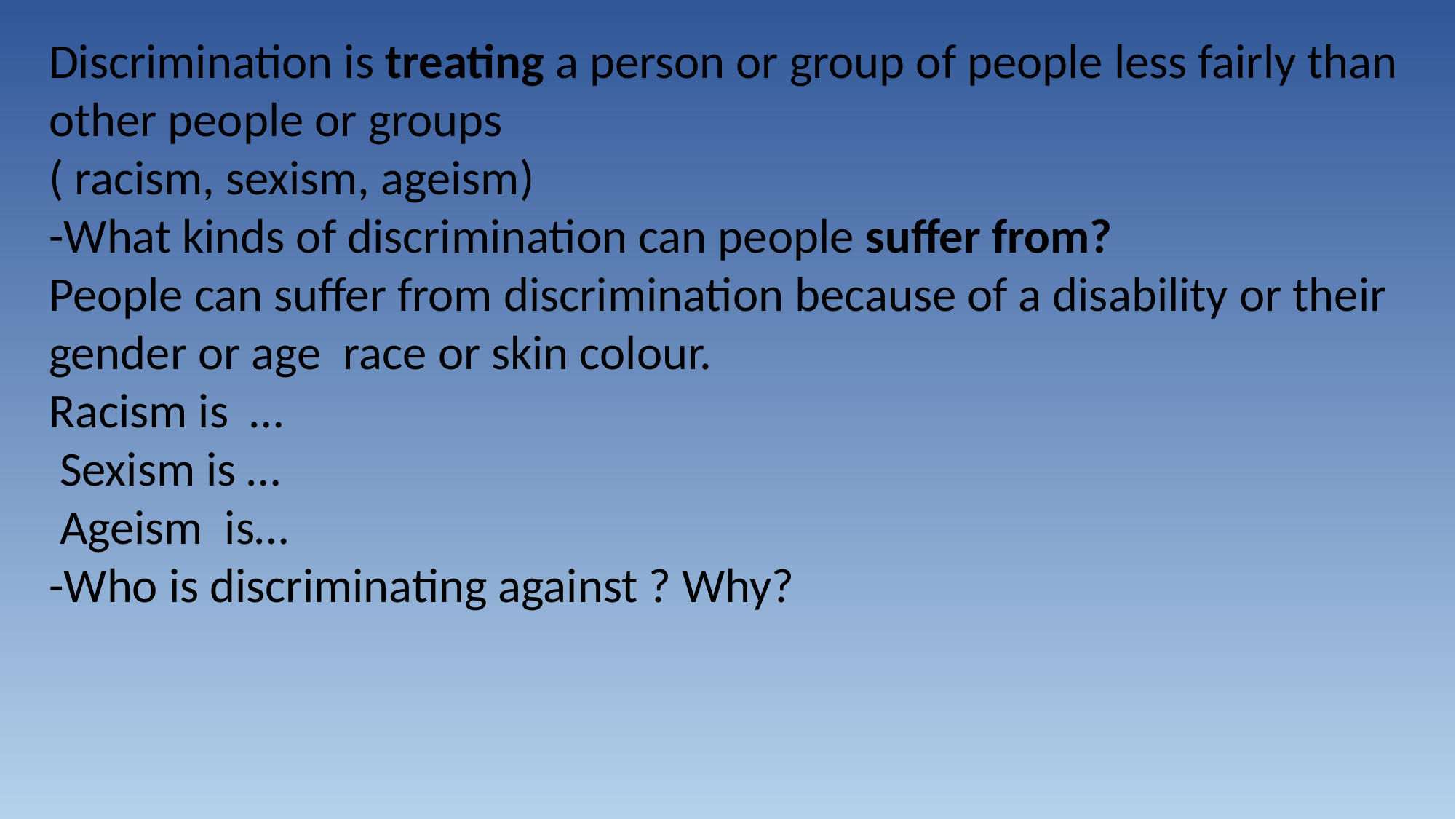

Discrimination is treating a person or group of people less fairly than other people or groups
( racism, sexism, ageism)
-What kinds of discrimination can people suffer from?
People can suffer from discrimination because of a disability or their gender or age  race or skin colour.
Racism is  …
 Sexism is …
 Ageism  is…
-Who is discriminating against ? Why?